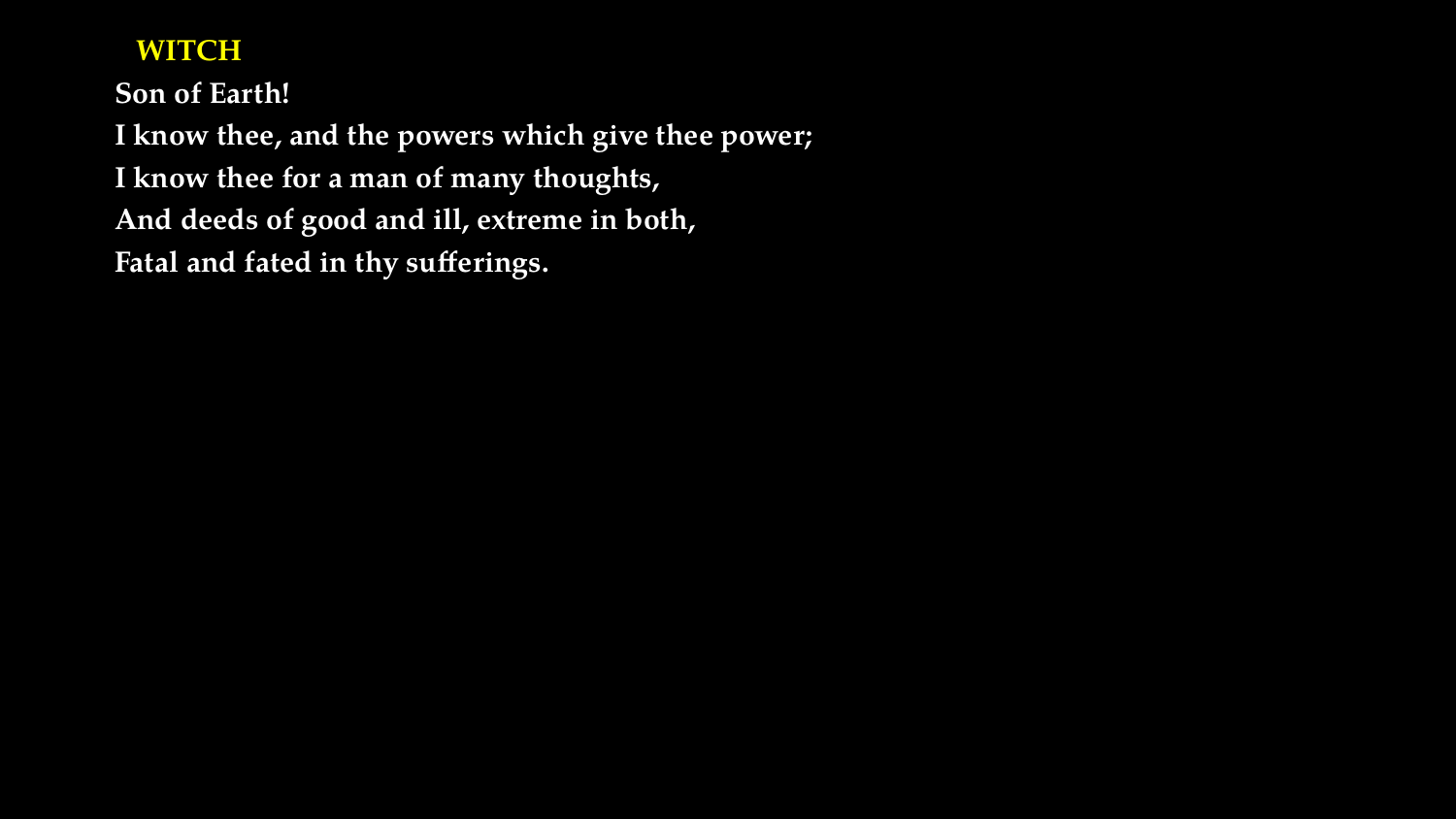

# WITCH Son of Earth! I know thee, and the powers which give thee power; I know thee for a man of many thoughts, And deeds of good and ill, extreme in both, Fatal and fated in thy sufferings.